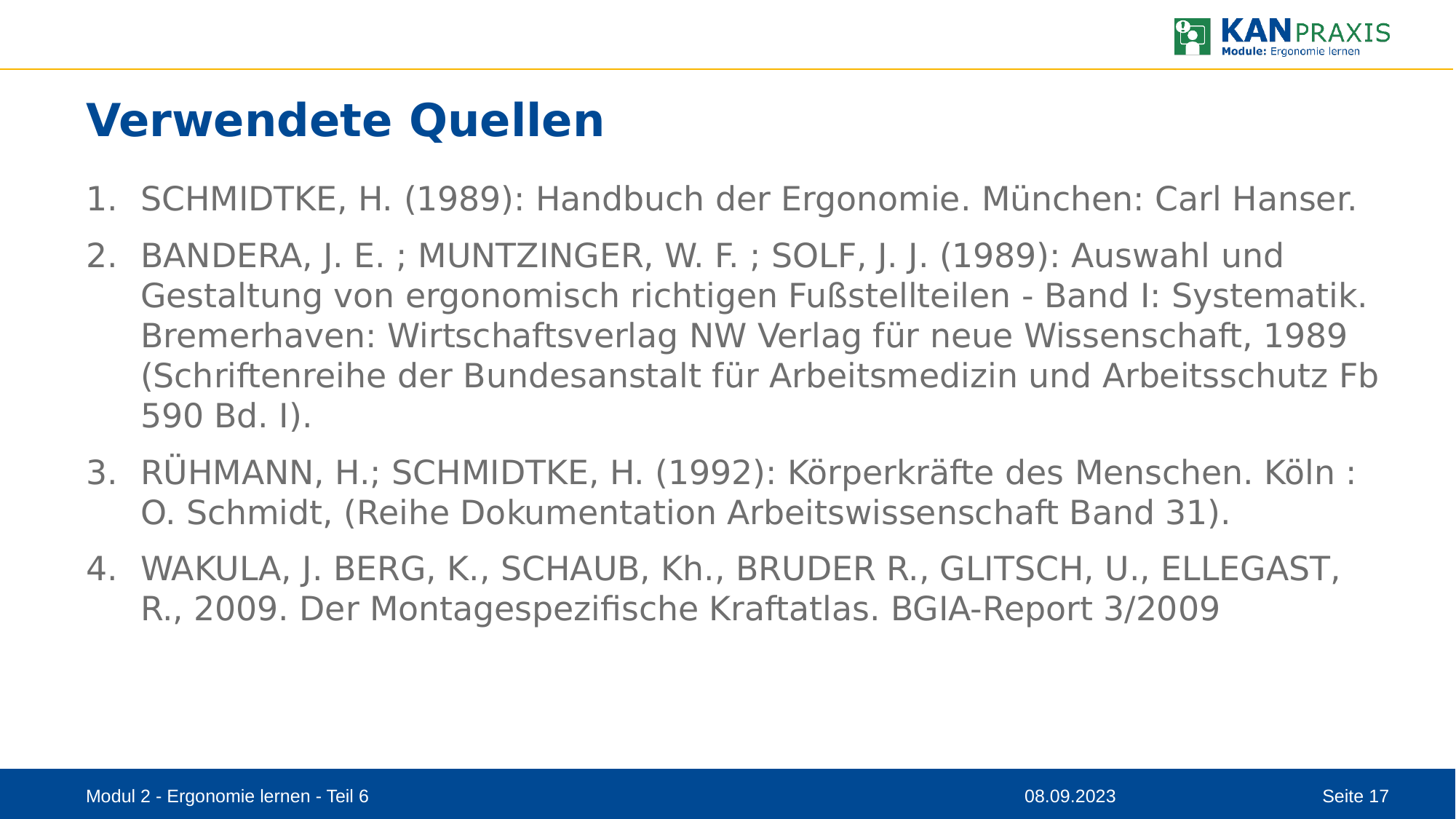

# Verwendete Quellen
SCHMIDTKE, H. (1989): Handbuch der Ergonomie. München: Carl Hanser.
BANDERA, J. E. ; MUNTZINGER, W. F. ; SOLF, J. J. (1989): Auswahl und Gestaltung von ergonomisch richtigen Fußstellteilen - Band I: Systematik. Bremerhaven: Wirtschaftsverlag NW Verlag für neue Wissenschaft, 1989 (Schriftenreihe der Bundesanstalt für Arbeitsmedizin und Arbeitsschutz Fb 590 Bd. I).
RÜHMANN, H.; SCHMIDTKE, H. (1992): Körperkräfte des Menschen. Köln : O. Schmidt, (Reihe Dokumentation Arbeitswissenschaft Band 31).
WAKULA, J. BERG, K., SCHAUB, Kh., BRUDER R., GLITSCH, U., ELLEGAST, R., 2009. Der Montagespezifische Kraftatlas. BGIA-Report 3/2009

Modul 2 - Ergonomie lernen - Teil 6
08.09.2023
Seite 17